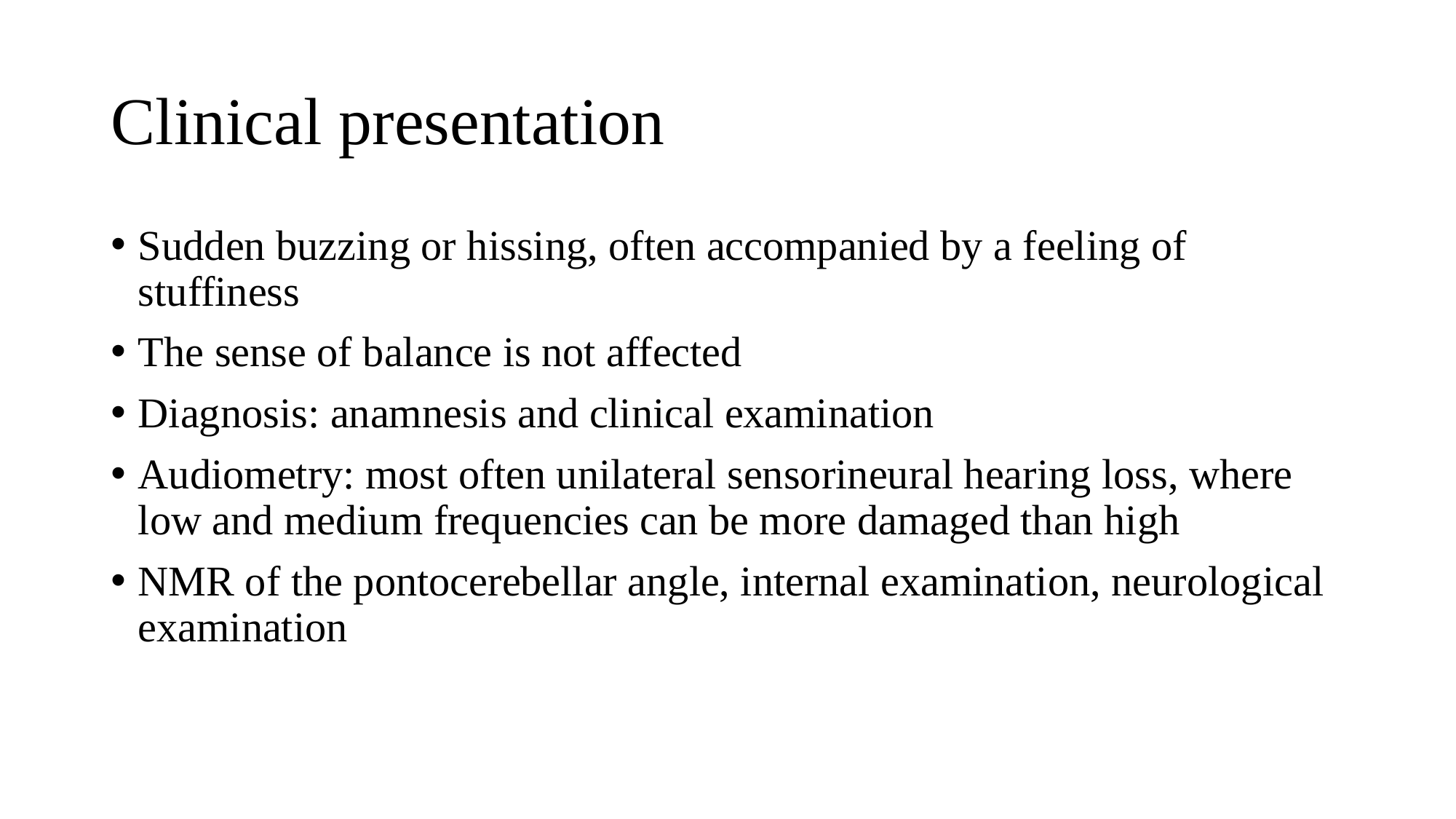

# Clinical presentation
Sudden buzzing or hissing, often accompanied by a feeling of stuffiness
The sense of balance is not affected
Diagnosis: anamnesis and clinical examination
Audiometry: most often unilateral sensorineural hearing loss, where low and medium frequencies can be more damaged than high
NMR of the pontocerebellar angle, internal examination, neurological examination